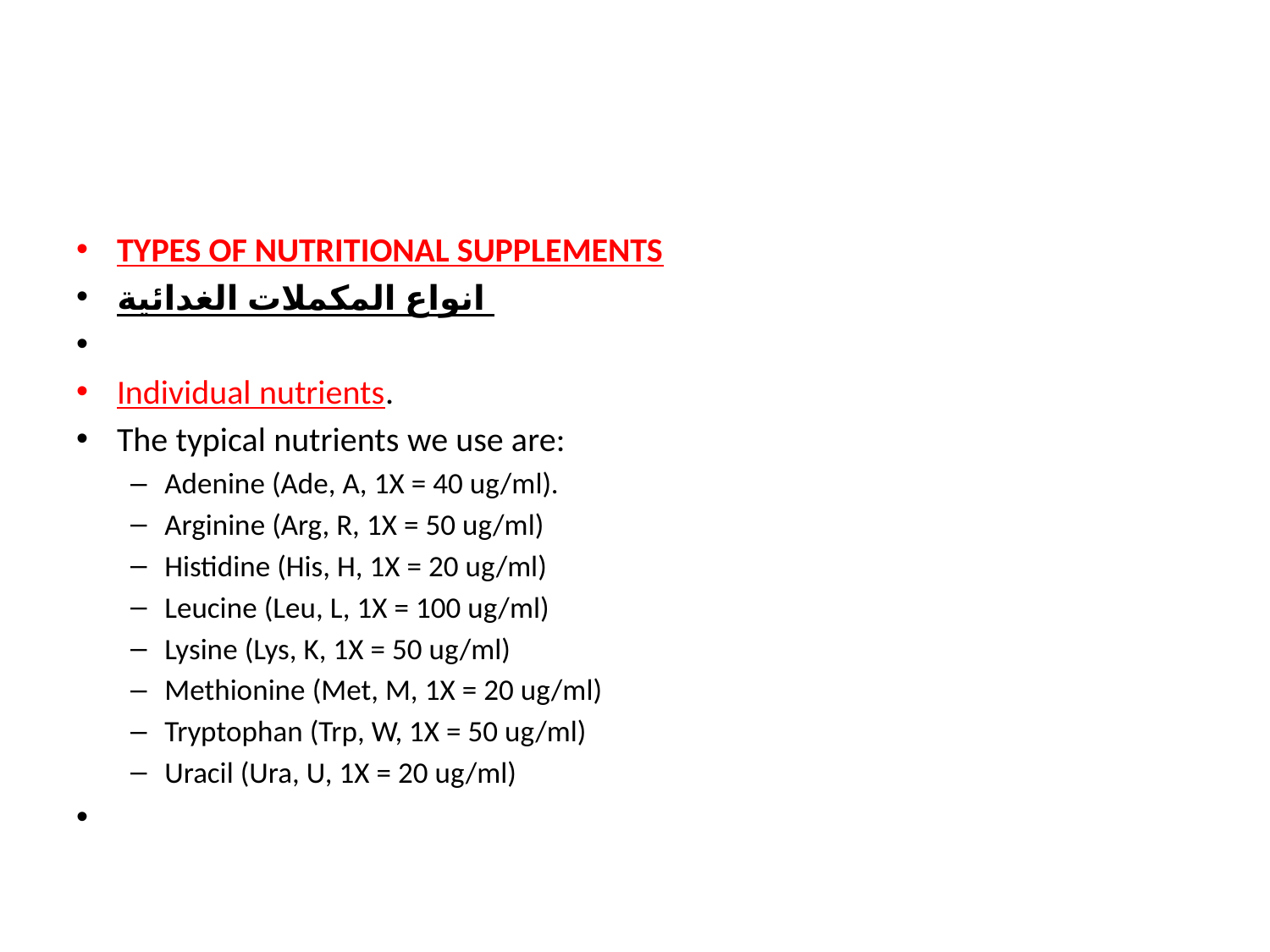

TYPES OF NUTRITIONAL SUPPLEMENTS
انواع المكملات الغدائية

Individual nutrients.
The typical nutrients we use are:
Adenine (Ade, A, 1X = 40 ug/ml).
Arginine (Arg, R, 1X = 50 ug/ml)
Histidine (His, H, 1X = 20 ug/ml)
Leucine (Leu, L, 1X = 100 ug/ml)
Lysine (Lys, K, 1X = 50 ug/ml)
Methionine (Met, M, 1X = 20 ug/ml)
Tryptophan (Trp, W, 1X = 50 ug/ml)
Uracil (Ura, U, 1X = 20 ug/ml)